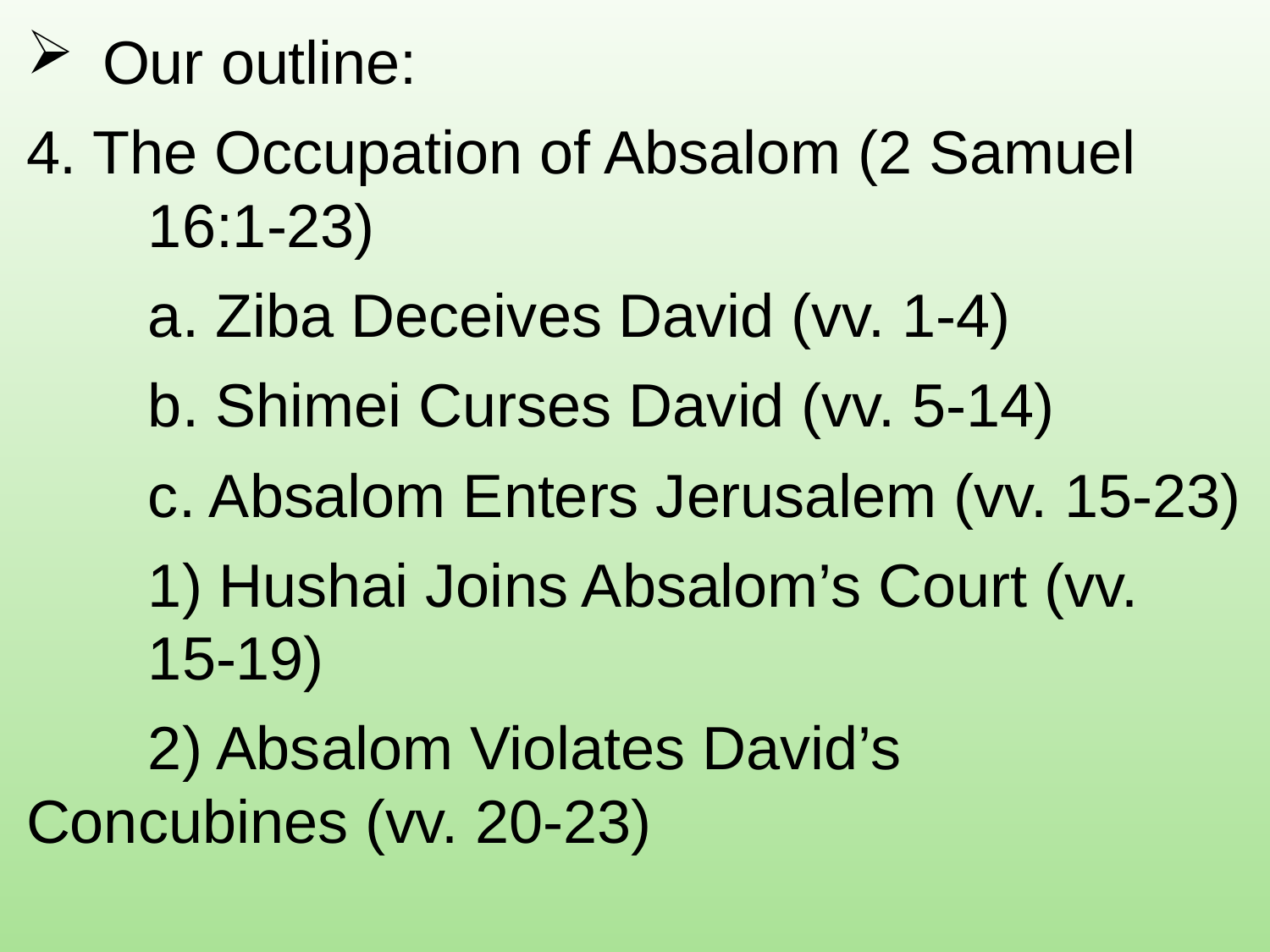

Our outline:
4. The Occupation of Absalom (2 Samuel 	16:1-23)
		a. Ziba Deceives David (vv. 1-4)
		b. Shimei Curses David (vv. 5-14)
		c. Absalom Enters Jerusalem (vv. 15-23)
					1) Hushai Joins Absalom’s Court (vv. 								15-19)
					2) Absalom Violates David’s 										Concubines (vv. 20-23)